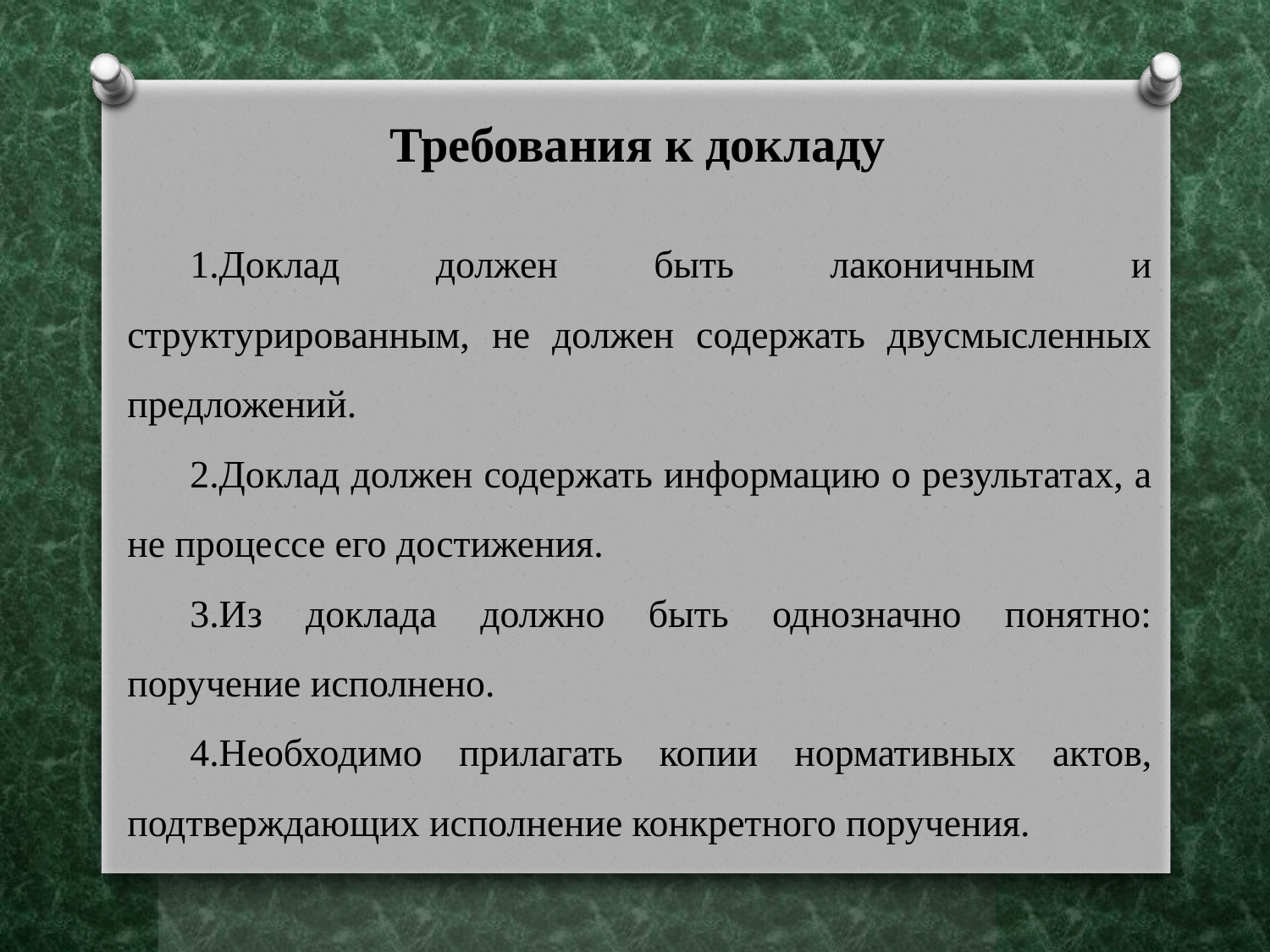

Требования к докладу
1.Доклад должен быть лаконичным и структурированным, не должен содержать двусмысленных предложений.
2.Доклад должен содержать информацию о результатах, а не процессе его достижения.
3.Из доклада должно быть однозначно понятно: поручение исполнено.
4.Необходимо прилагать копии нормативных актов, подтверждающих исполнение конкретного поручения.